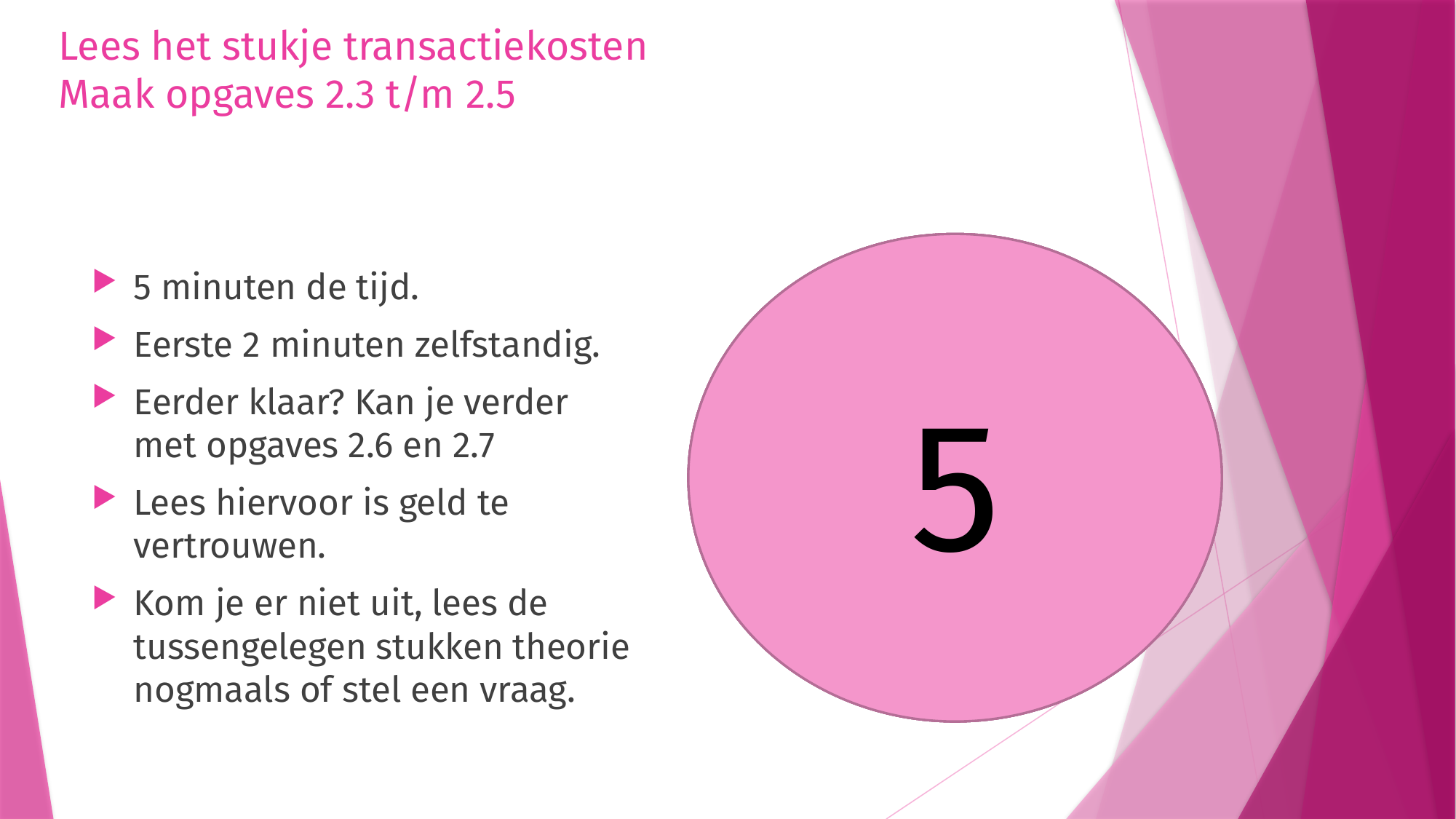

# Lees het stukje transactiekosten Maak opgaves 2.3 t/m 2.5
5
4
3
1
2
5 minuten de tijd.
Eerste 2 minuten zelfstandig.
Eerder klaar? Kan je verder met opgaves 2.6 en 2.7
Lees hiervoor is geld te vertrouwen.
Kom je er niet uit, lees de tussengelegen stukken theorie nogmaals of stel een vraag.